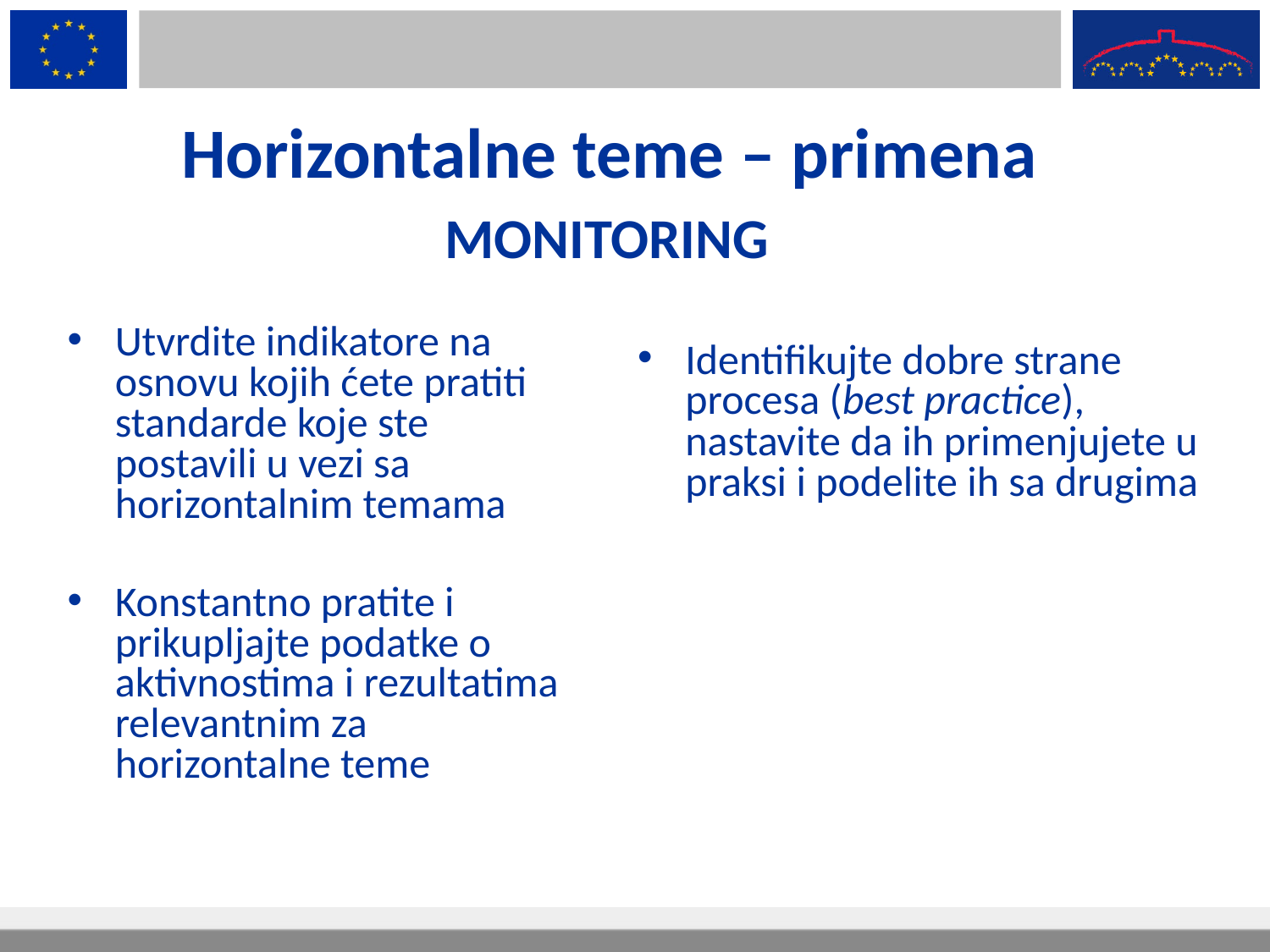

# Horizontalne teme – primena

Utvrdite indikatore na osnovu kojih ćete pratiti standarde koje ste postavili u vezi sa horizontalnim temama

Konstantno pratite i prikupljajte podatke o aktivnostima i rezultatima relevantnim za horizontalne teme

MONITORING

Identifikujte dobre strane procesa (best practice), nastavite da ih primenjujete u praksi i podelite ih sa drugima